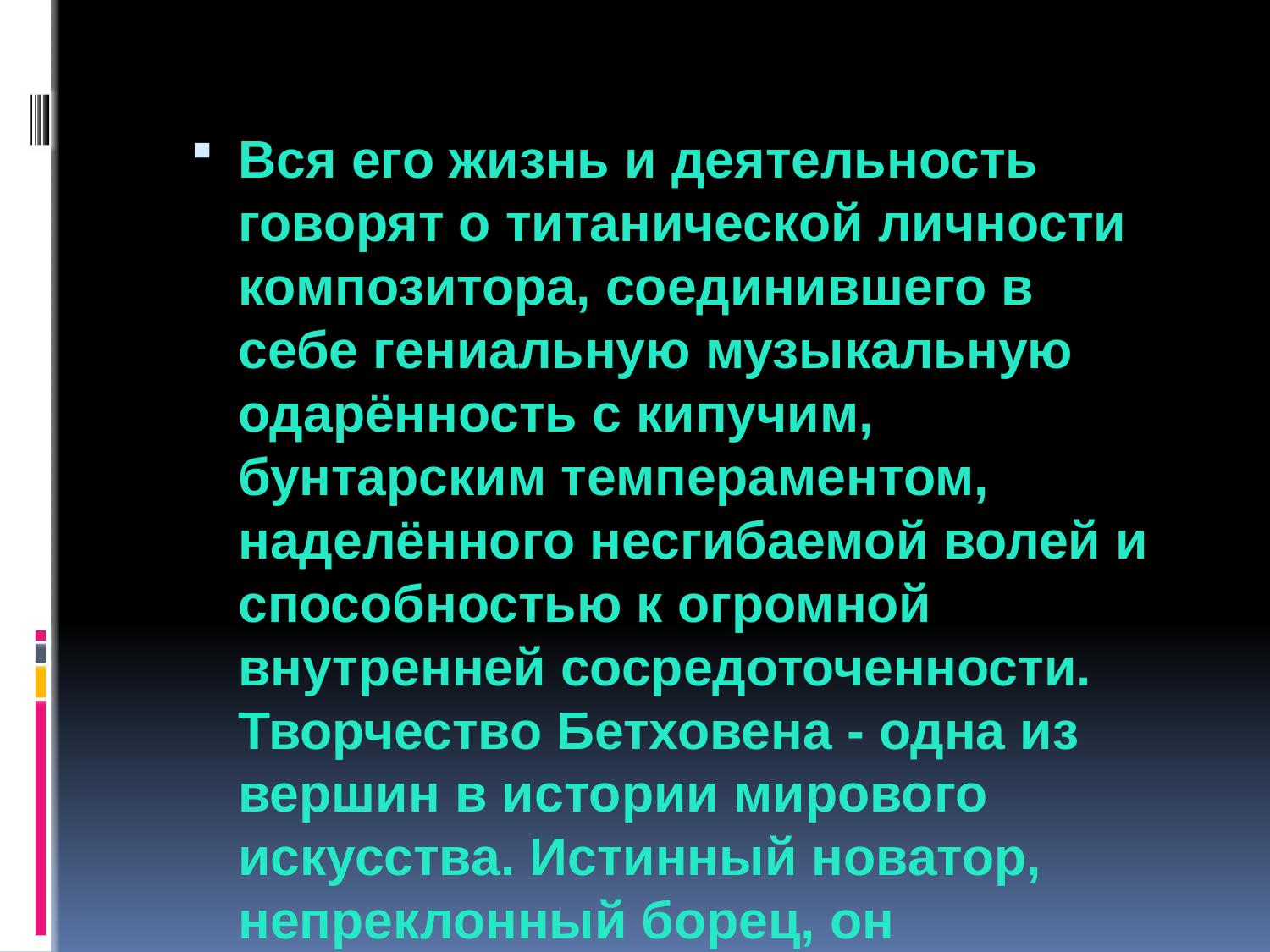

Вся его жизнь и деятельность говорят о титанической личности композитора, соединившего в себе гениальную музыкальную одарённость с кипучим, бунтарским темпераментом, наделённого несгибаемой волей и способностью к огромной внутренней сосредоточенности. Творчество Бетховена - одна из вершин в истории мирового искусства. Истинный новатор, непреклонный борец, он воплощал смелые идейные концепции в удивительно простой, ясной музыке, доступной пониманию самых широких кругов слушателей. Сменяются эпохи, поколения, а бессмертная музыка Бетховена по-прежнему волнует и радует сердца людей.